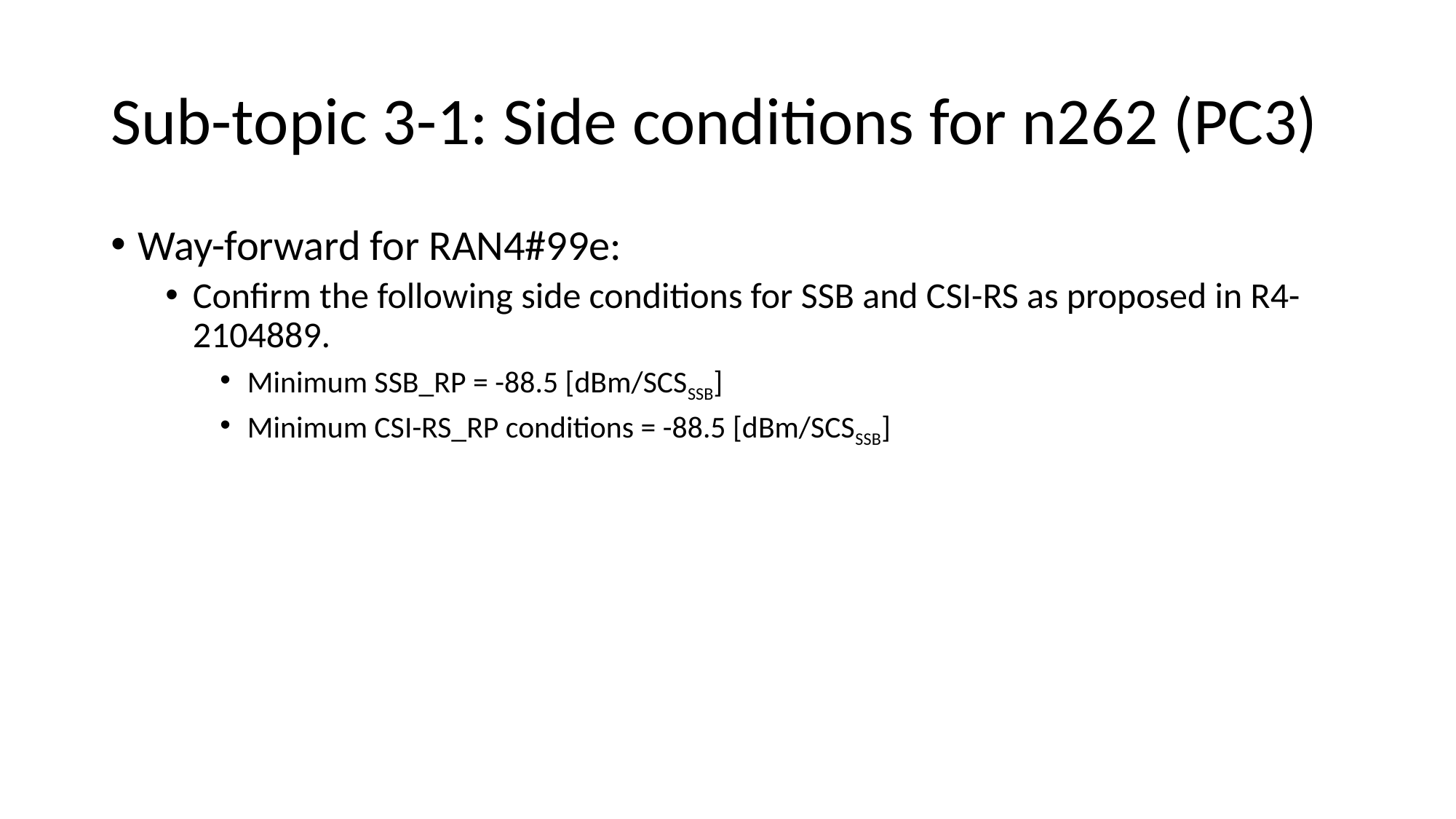

# Sub-topic 3-1: Side conditions for n262 (PC3)
Way-forward for RAN4#99e:
Confirm the following side conditions for SSB and CSI-RS as proposed in R4-2104889.
Minimum SSB_RP = -88.5 [dBm/SCSSSB]
Minimum CSI-RS_RP conditions = -88.5 [dBm/SCSSSB]